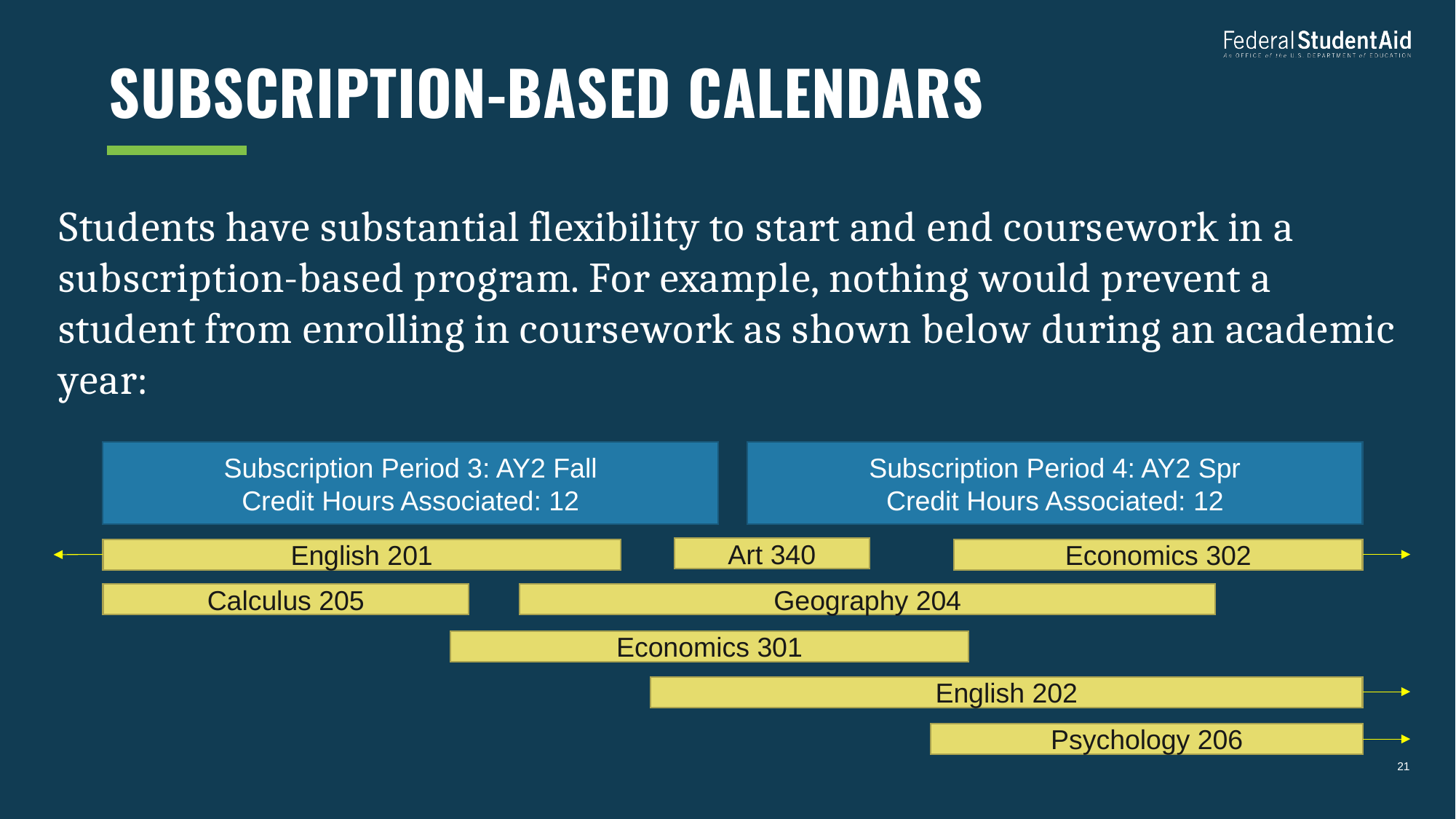

# Subscription-based CALENDARS
Students have substantial flexibility to start and end coursework in a subscription-based program. For example, nothing would prevent a student from enrolling in coursework as shown below during an academic year:
Subscription Period 3: AY2 Fall
Credit Hours Associated: 12
Subscription Period 4: AY2 Spr
Credit Hours Associated: 12
Art 340
English 201
Economics 302
Calculus 205
Geography 204
Economics 301
English 202
Psychology 206
21